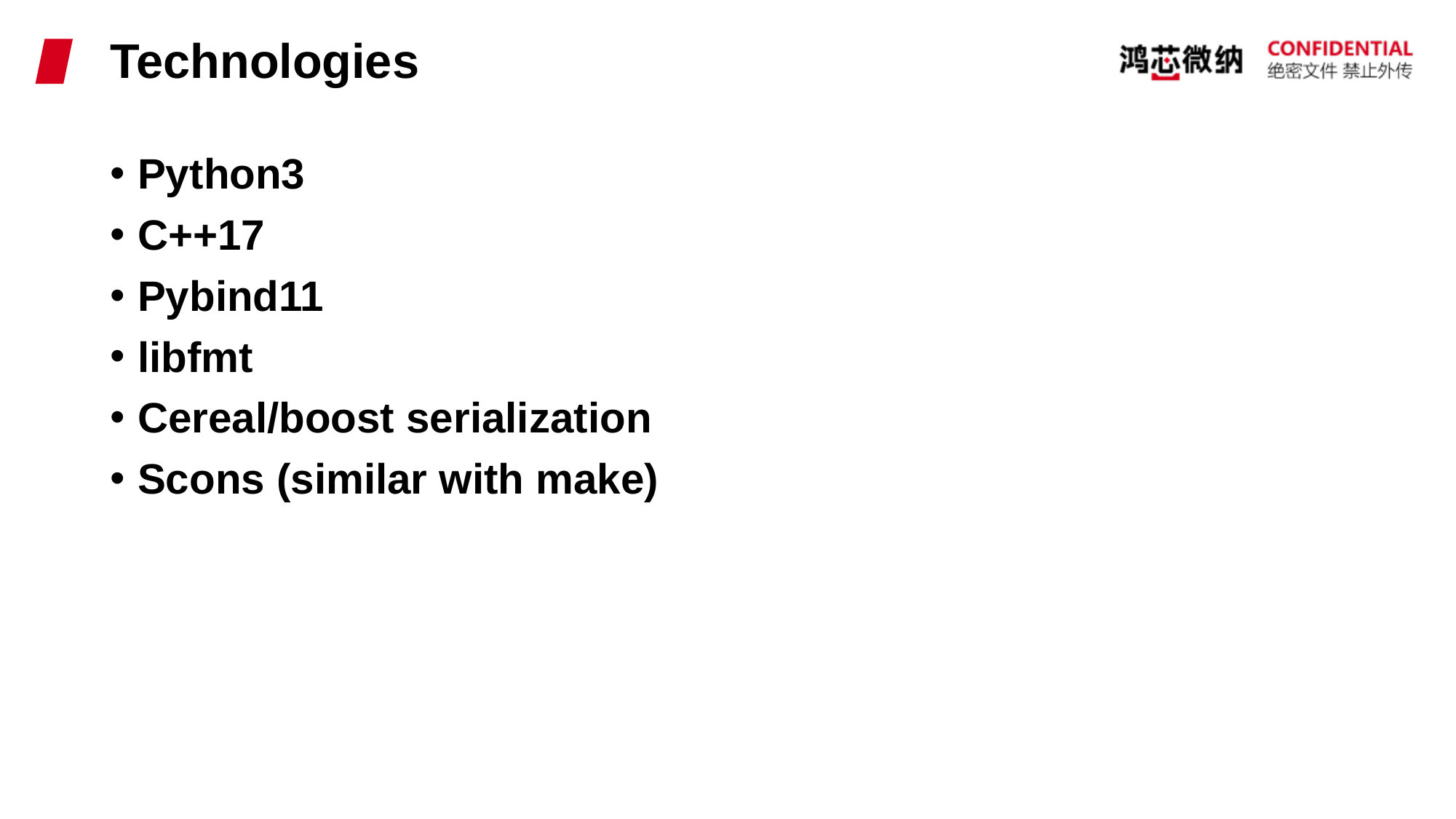

# Technologies
Python3
C++17
Pybind11
libfmt
Cereal/boost serialization
Scons (similar with make)